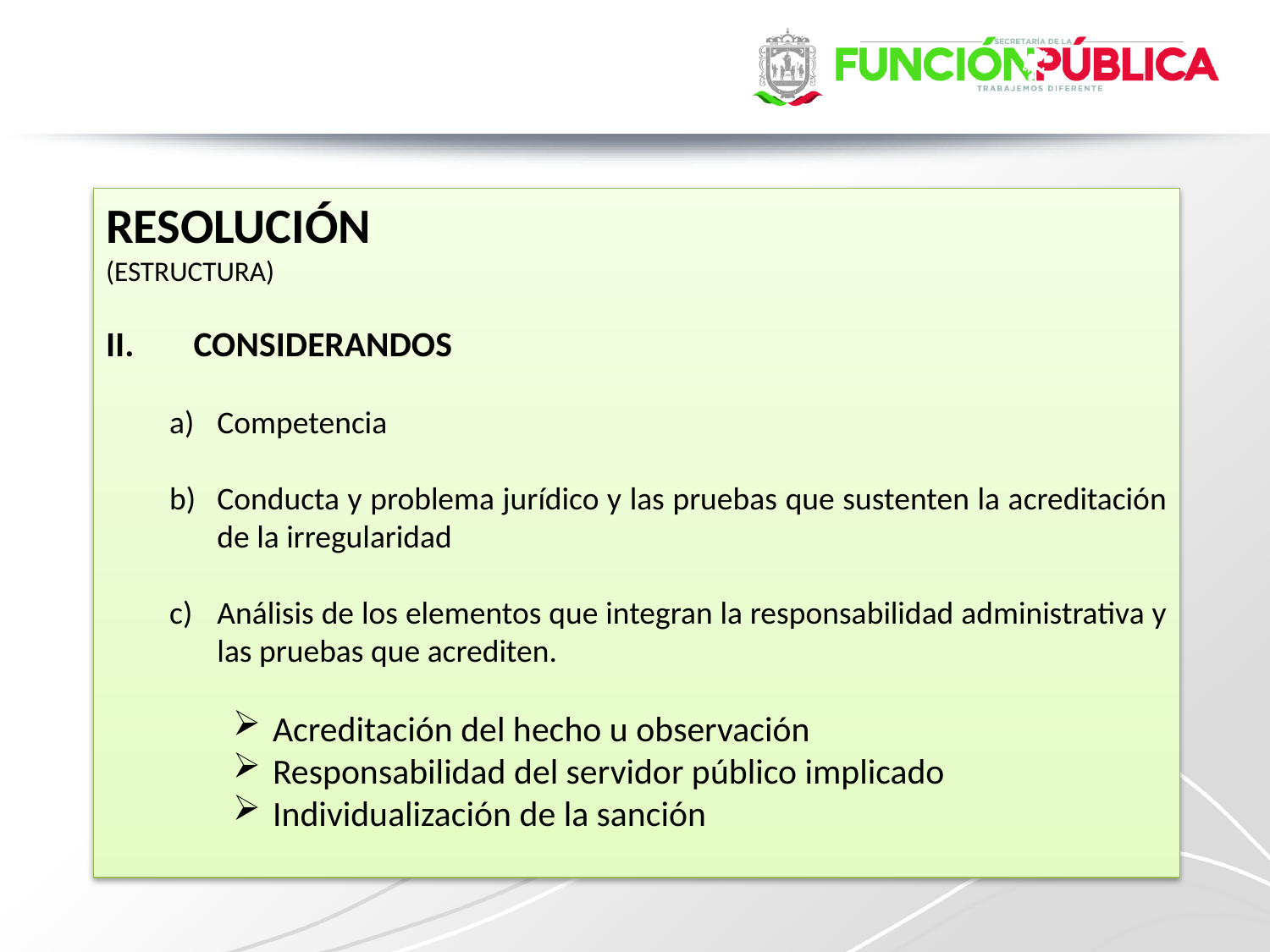

RESOLUCIÓN
(ESTRUCTURA)

 CONSIDERANDOS

Competencia

Conducta y problema jurídico y las pruebas que sustenten la acreditación de la irregularidad

Análisis de los elementos que integran la responsabilidad administrativa y las pruebas que acrediten.

Acreditación del hecho u observación
Responsabilidad del servidor público implicado
Individualización de la sanción